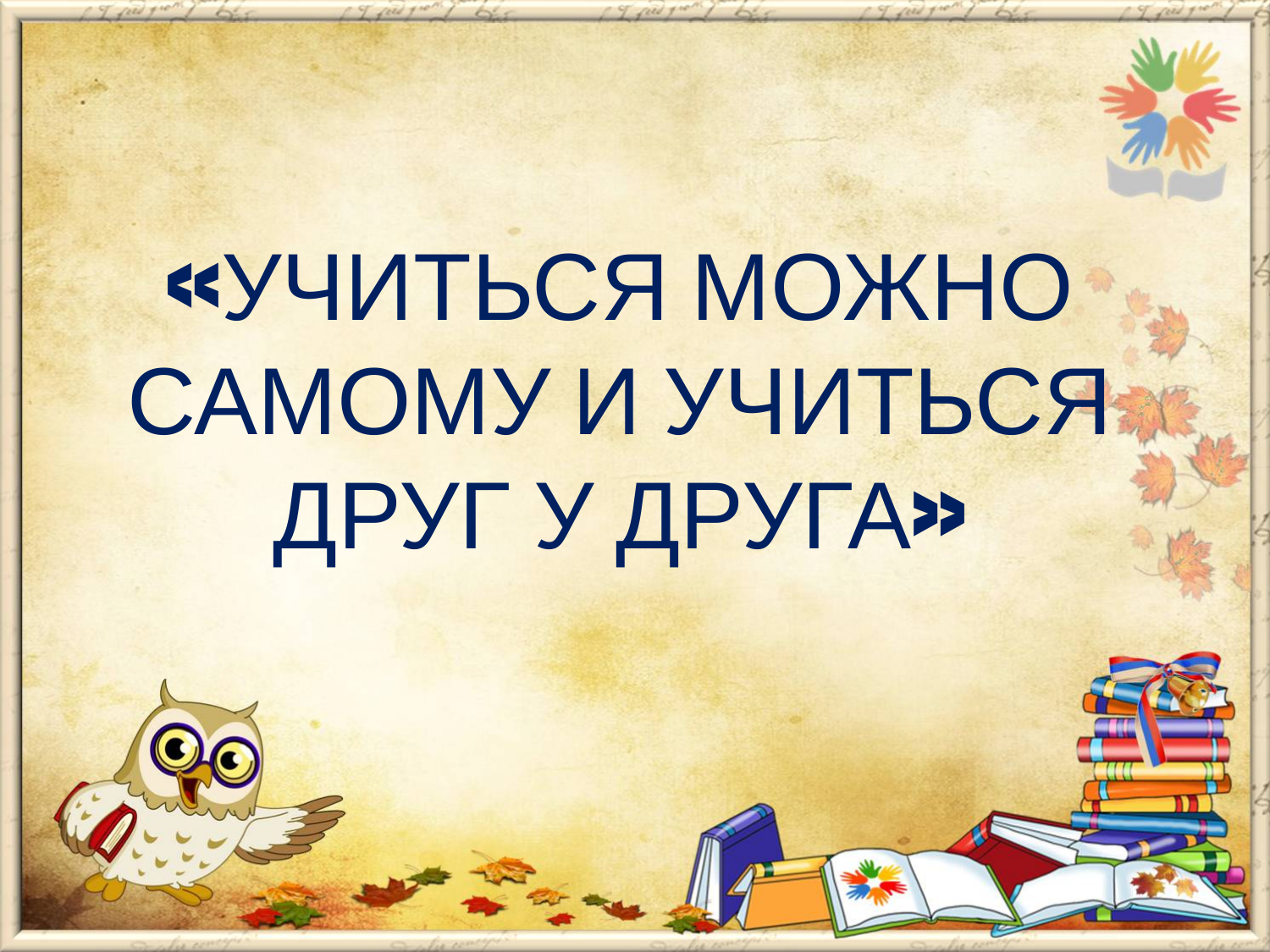

# «УЧИТЬСЯ МОЖНО САМОМУ И УЧИТЬСЯ ДРУГ У ДРУГА»